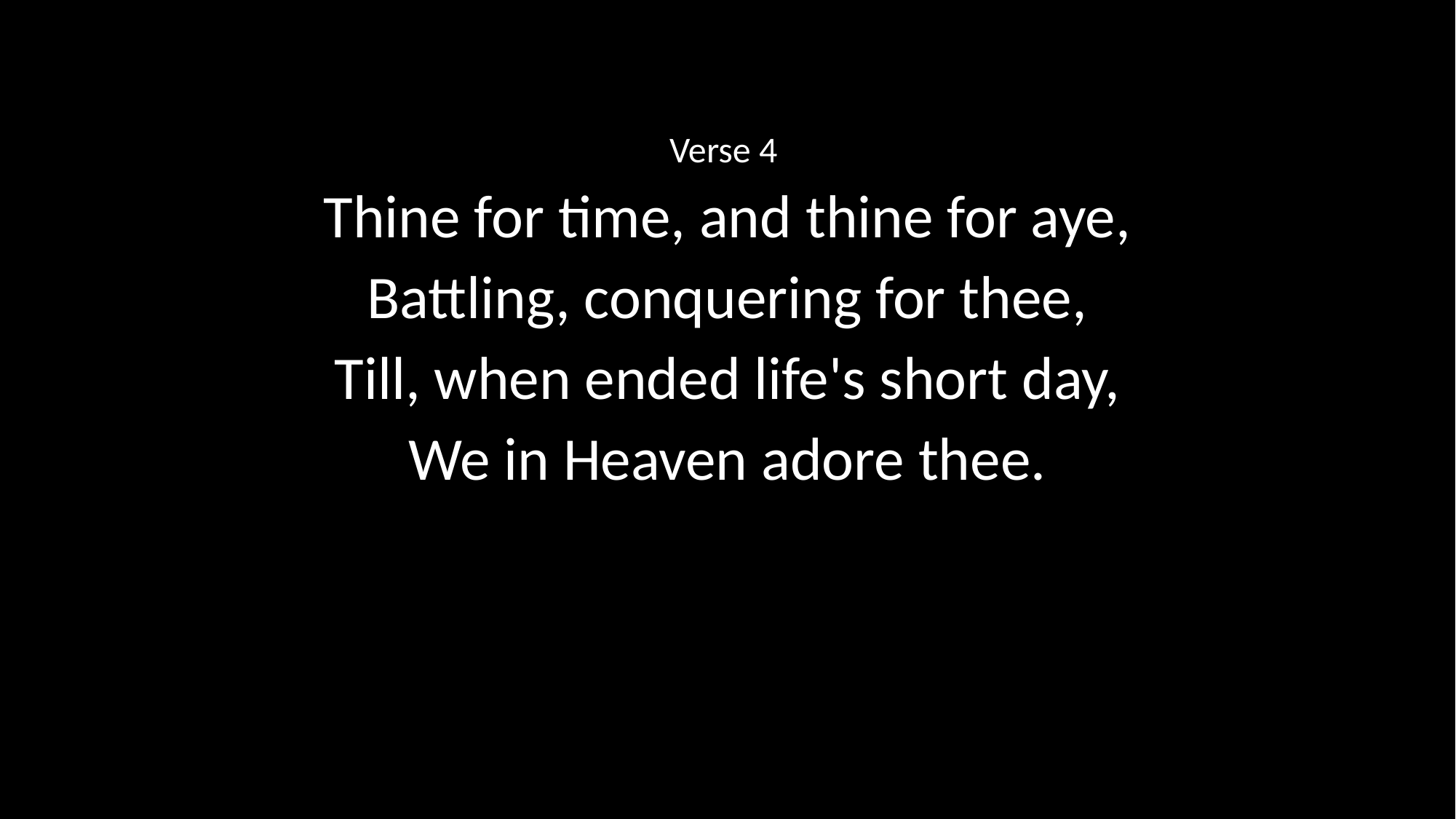

Verse 4
Thine for time, and thine for aye,
Battling, conquering for thee,
Till, when ended life's short day,
We in Heaven adore thee.